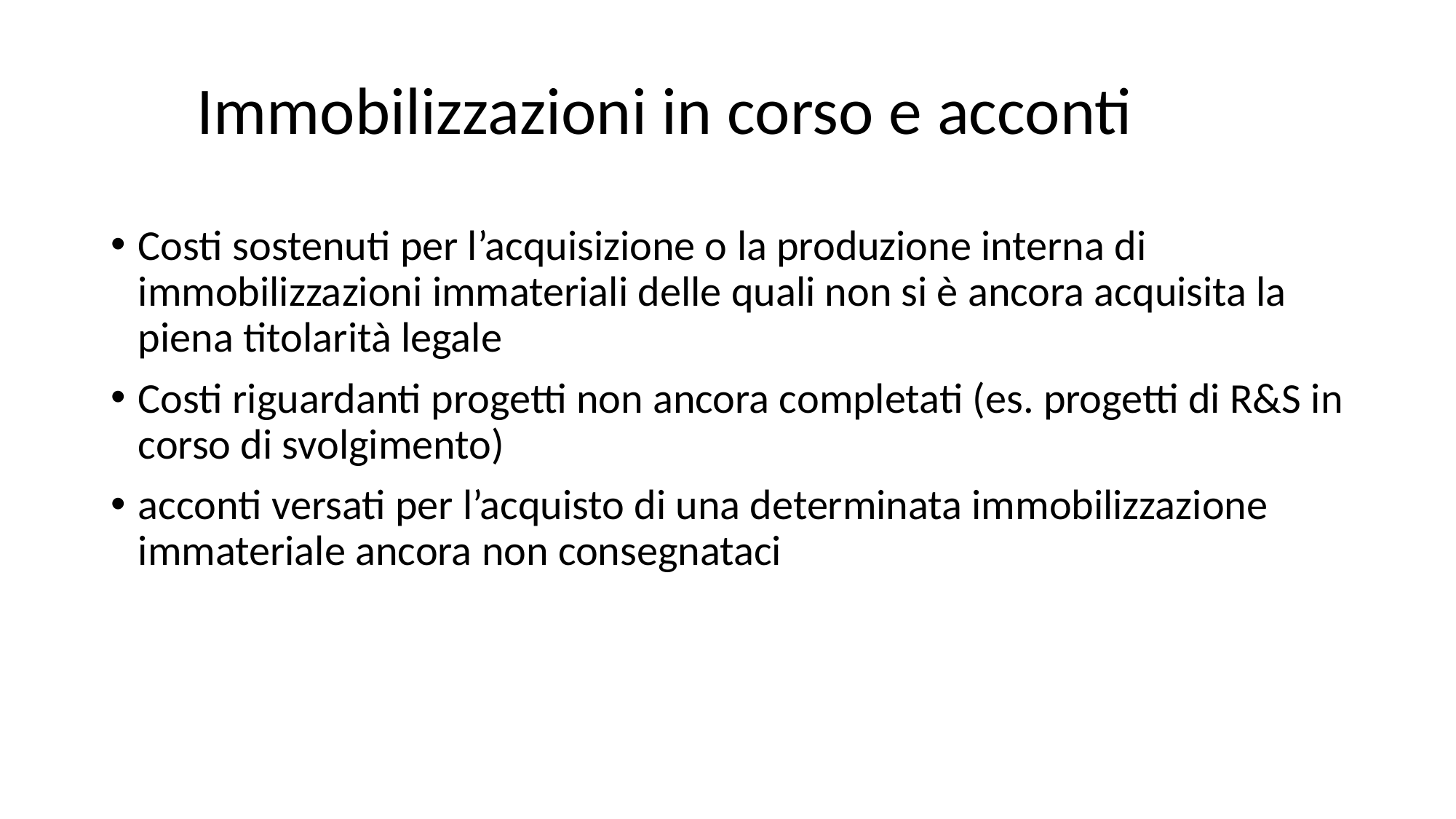

# Immobilizzazioni in corso e acconti
Costi sostenuti per l’acquisizione o la produzione interna di immobilizzazioni immateriali delle quali non si è ancora acquisita la piena titolarità legale
Costi riguardanti progetti non ancora completati (es. progetti di R&S in corso di svolgimento)
acconti versati per l’acquisto di una determinata immobilizzazione immateriale ancora non consegnataci